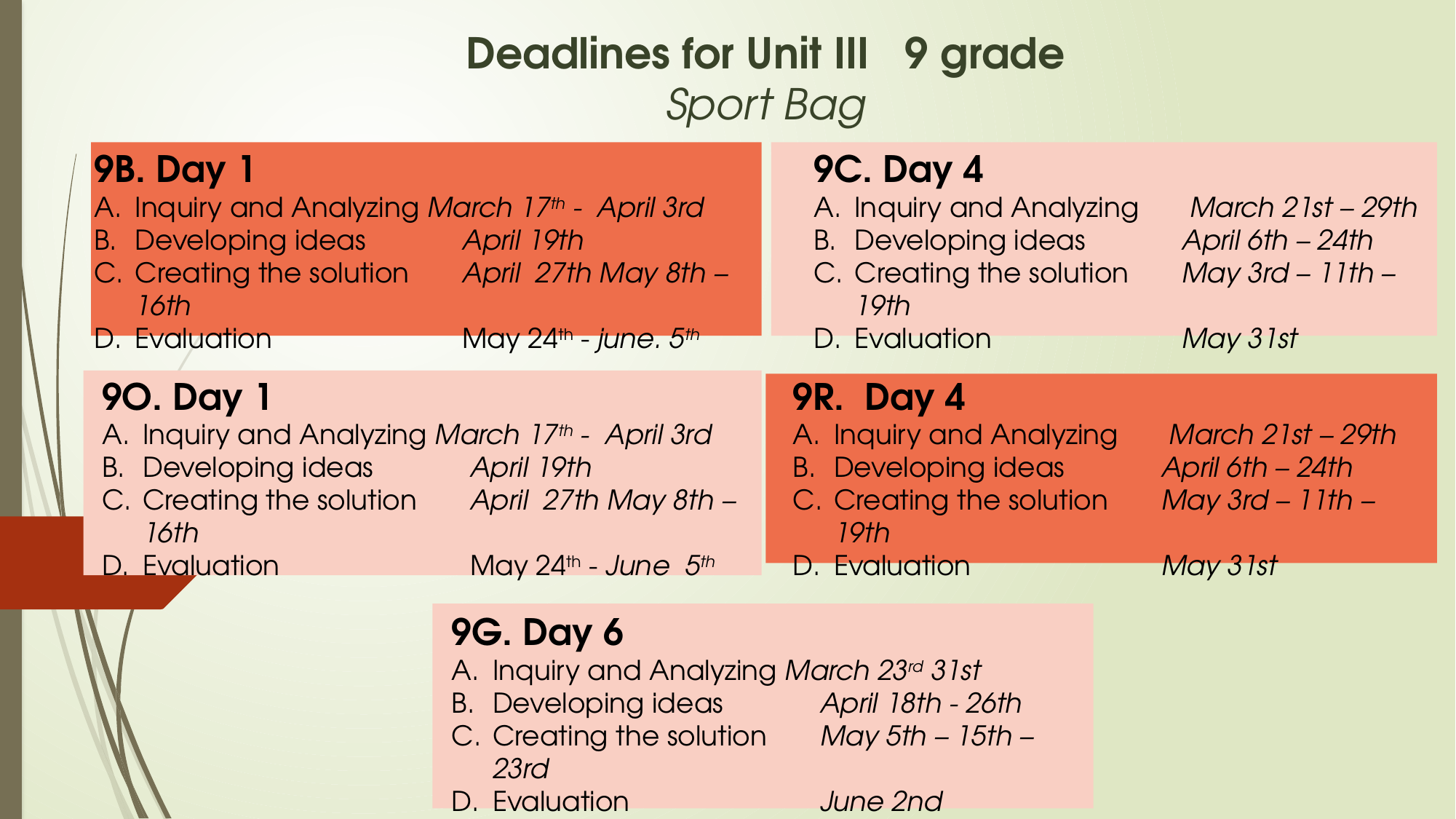

Deadlines for Unit III   9 grade
Sport Bag
9B. Day 1
Inquiry and Analyzing March 17th -  April 3rd
Developing ideas	April 19th
Creating the solution	April  27th May 8th – 16th
Evaluation		May 24th - june. 5th

9C. Day 4
Inquiry and Analyzing	 March 21st – 29th
Developing ideas	April 6th – 24th
Creating the solution	May 3rd – 11th – 19th
Evaluation		May 31st

9O. Day 1
Inquiry and Analyzing March 17th -  April 3rd
Developing ideas	April 19th
Creating the solution	April  27th May 8th – 16th
Evaluation		May 24th - June  5th

9R.  Day 4
Inquiry and Analyzing	 March 21st – 29th
Developing ideas	April 6th – 24th
Creating the solution	May 3rd – 11th – 19th
Evaluation		May 31st

9G. Day 6
Inquiry and Analyzing March 23rd 31st
Developing ideas	April 18th - 26th
Creating the solution	May 5th – 15th – 23rd
Evaluation		June 2nd